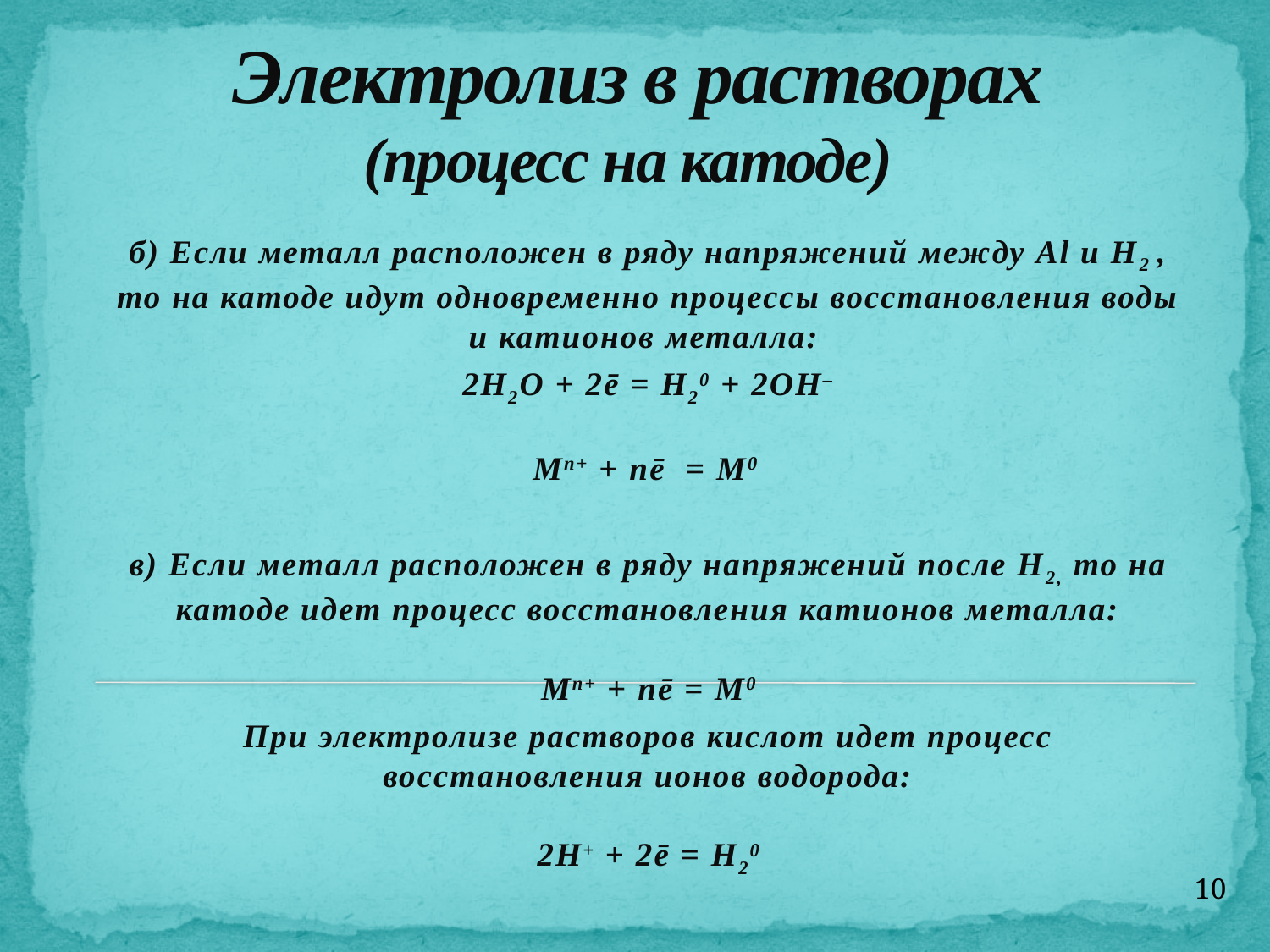

# Электролиз в растворах (процесс на катоде)

б) Если металл расположен в ряду напряжений между Al и H2 , то на катоде идут одновременно процессы восстановления воды и катионов металла:
2Н2О + 2ē = H20 + 2OH–
Мn+ + nē  = М0

в) Если металл расположен в ряду напряжений после Н2, то на катоде идет процесс восстановления катионов металла:
Мn+ + nē = М0
При электролизе растворов кислот идет процесс восстановления ионов водорода:
2Н+ + 2ē = H20

10